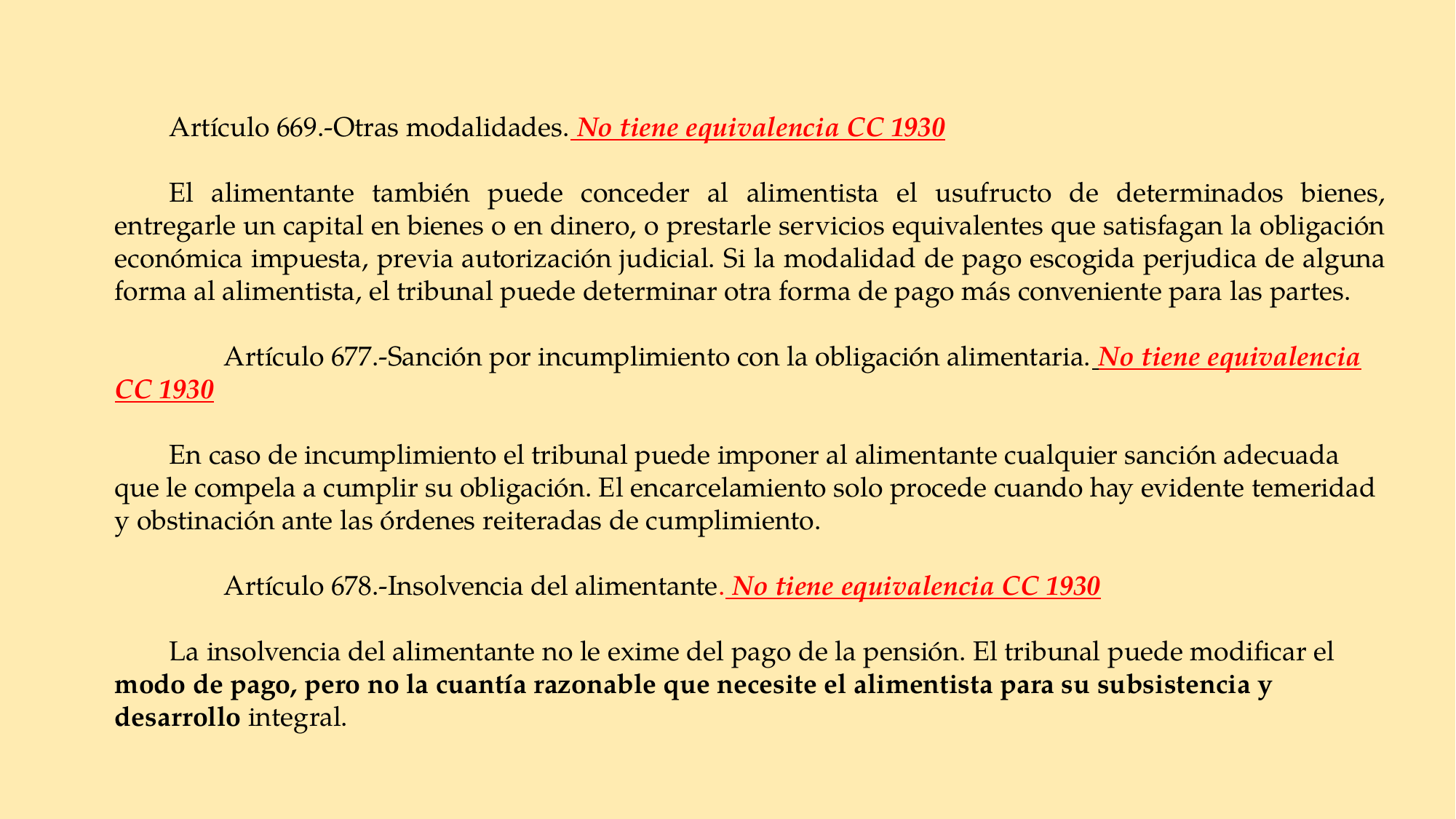

Artículo 669.-Otras modalidades. No tiene equivalencia CC 1930

El alimentante también puede conceder al alimentista el usufructo de determinados bienes, entregarle un capital en bienes o en dinero, o prestarle servicios equivalentes que satisfagan la obligación económica impuesta, previa autorización judicial. Si la modalidad de pago escogida perjudica de alguna forma al alimentista, el tribunal puede determinar otra forma de pago más conveniente para las partes.

	Artículo 677.-Sanción por incumplimiento con la obligación alimentaria. No tiene equivalencia CC 1930

En caso de incumplimiento el tribunal puede imponer al alimentante cualquier sanción adecuada que le compela a cumplir su obligación. El encarcelamiento solo procede cuando hay evidente temeridad y obstinación ante las órdenes reiteradas de cumplimiento.

	Artículo 678.-Insolvencia del alimentante. No tiene equivalencia CC 1930

La insolvencia del alimentante no le exime del pago de la pensión. El tribunal puede modificar el modo de pago, pero no la cuantía razonable que necesite el alimentista para su subsistencia y desarrollo integral.